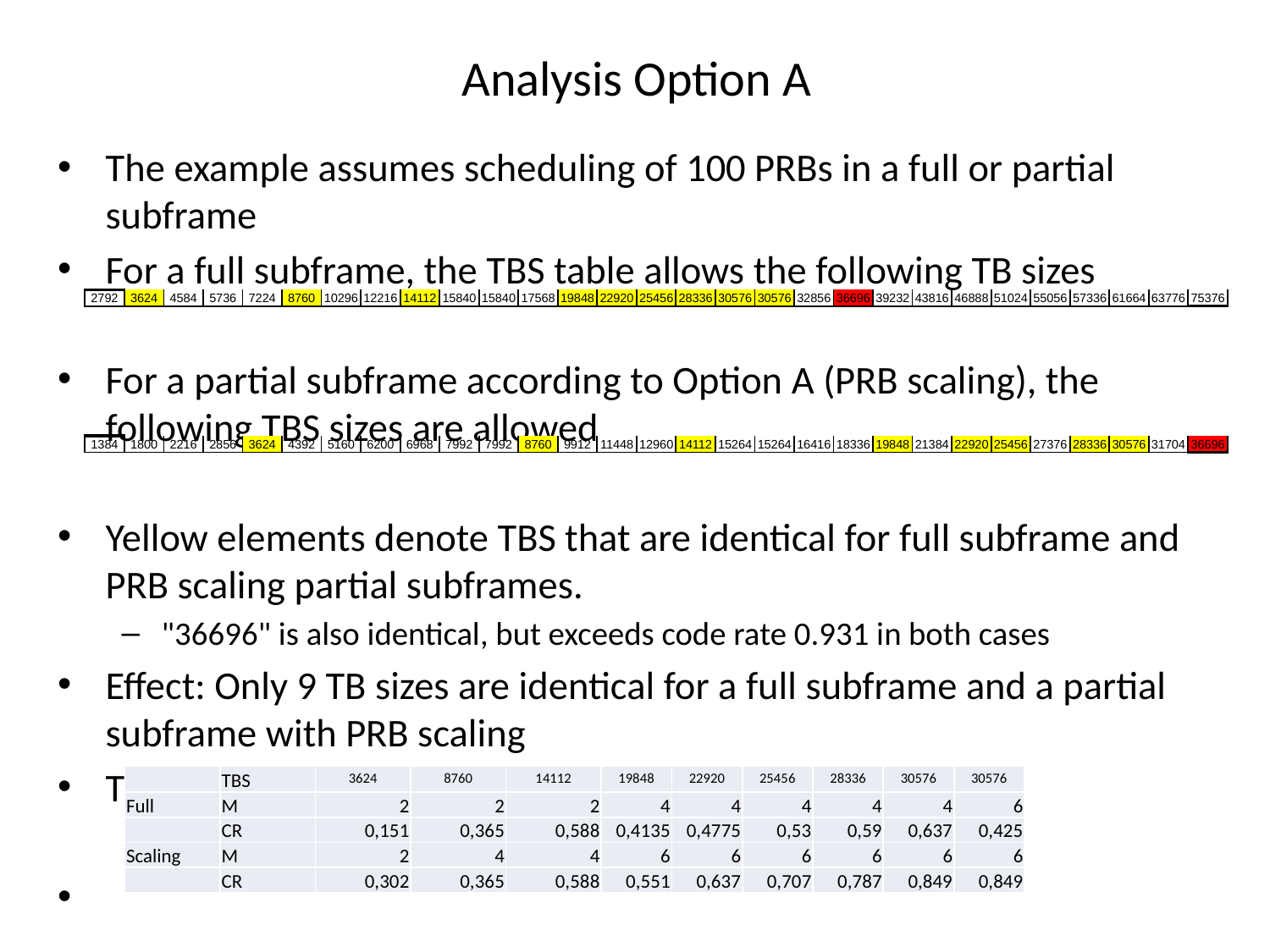

# Analysis Option A
The example assumes scheduling of 100 PRBs in a full or partial subframe
For a full subframe, the TBS table allows the following TB sizes

For a partial subframe according to Option A (PRB scaling), the following TBS sizes are allowed

Yellow elements denote TBS that are identical for full subframe and PRB scaling partial subframes.
"36696" is also identical, but exceeds code rate 0.931 in both cases
Effect: Only 9 TB sizes are identical for a full subframe and a partial subframe with PRB scaling
The modulation size and code rate for these 9 TB sizes

| 2792 | 3624 | 4584 | 5736 | 7224 | 8760 | 10296 | 12216 | 14112 | 15840 | 15840 | 17568 | 19848 | 22920 | 25456 | 28336 | 30576 | 30576 | 32856 | 36696 | 39232 | 43816 | 46888 | 51024 | 55056 | 57336 | 61664 | 63776 | 75376 |
| --- | --- | --- | --- | --- | --- | --- | --- | --- | --- | --- | --- | --- | --- | --- | --- | --- | --- | --- | --- | --- | --- | --- | --- | --- | --- | --- | --- | --- |
| 1384 | 1800 | 2216 | 2856 | 3624 | 4392 | 5160 | 6200 | 6968 | 7992 | 7992 | 8760 | 9912 | 11448 | 12960 | 14112 | 15264 | 15264 | 16416 | 18336 | 19848 | 21384 | 22920 | 25456 | 27376 | 28336 | 30576 | 31704 | 36696 |
| --- | --- | --- | --- | --- | --- | --- | --- | --- | --- | --- | --- | --- | --- | --- | --- | --- | --- | --- | --- | --- | --- | --- | --- | --- | --- | --- | --- | --- |
|  | TBS | 3624 | 8760 | 14112 | 19848 | 22920 | 25456 | 28336 | 30576 | 30576 |
| --- | --- | --- | --- | --- | --- | --- | --- | --- | --- | --- |
| Full | M | 2 | 2 | 2 | 4 | 4 | 4 | 4 | 4 | 6 |
|  | CR | 0,151 | 0,365 | 0,588 | 0,4135 | 0,4775 | 0,53 | 0,59 | 0,637 | 0,425 |
| Scaling | M | 2 | 4 | 4 | 6 | 6 | 6 | 6 | 6 | 6 |
|  | CR | 0,302 | 0,365 | 0,588 | 0,551 | 0,637 | 0,707 | 0,787 | 0,849 | 0,849 |